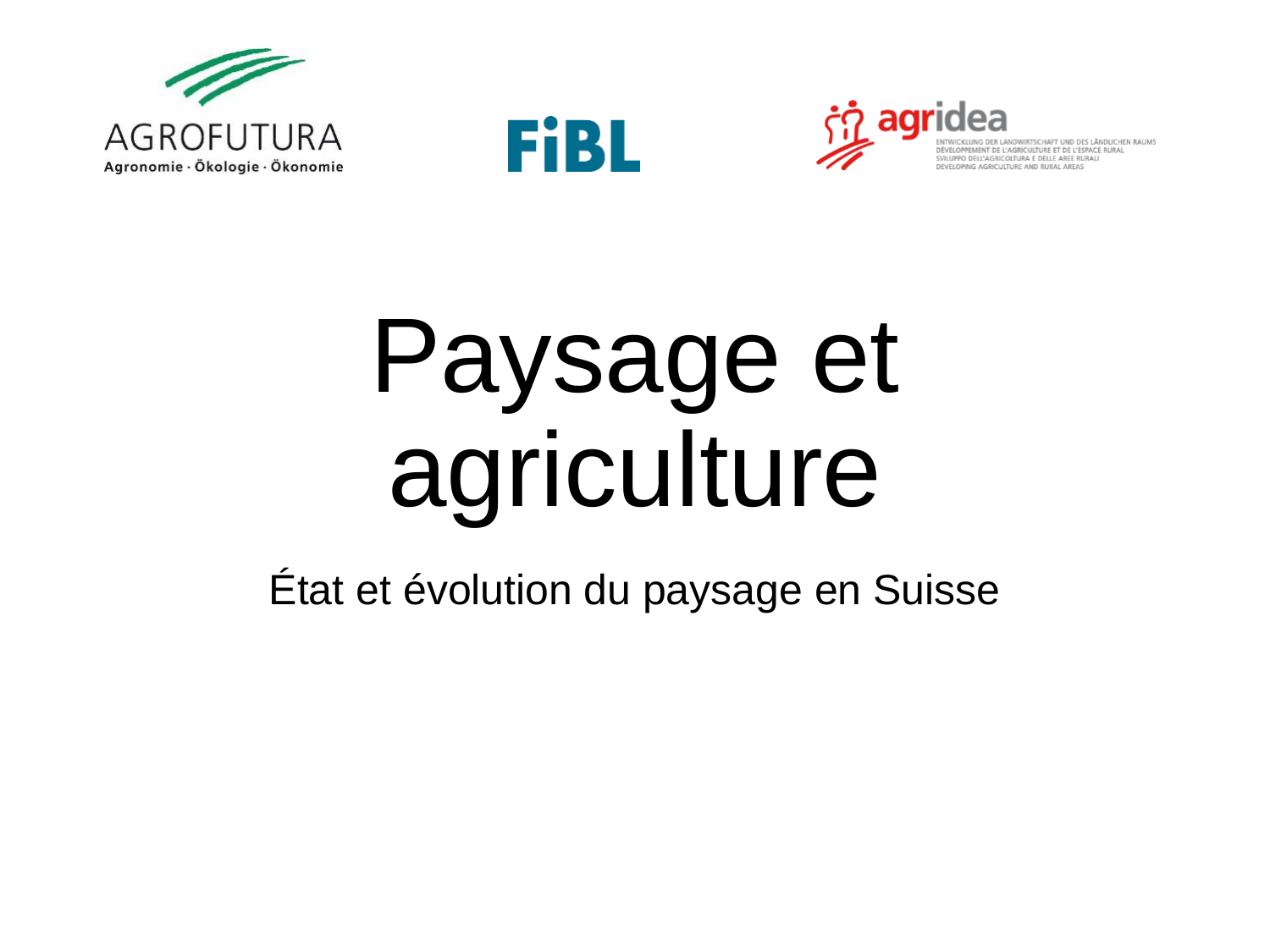

# Paysage et agriculture
État et évolution du paysage en Suisse